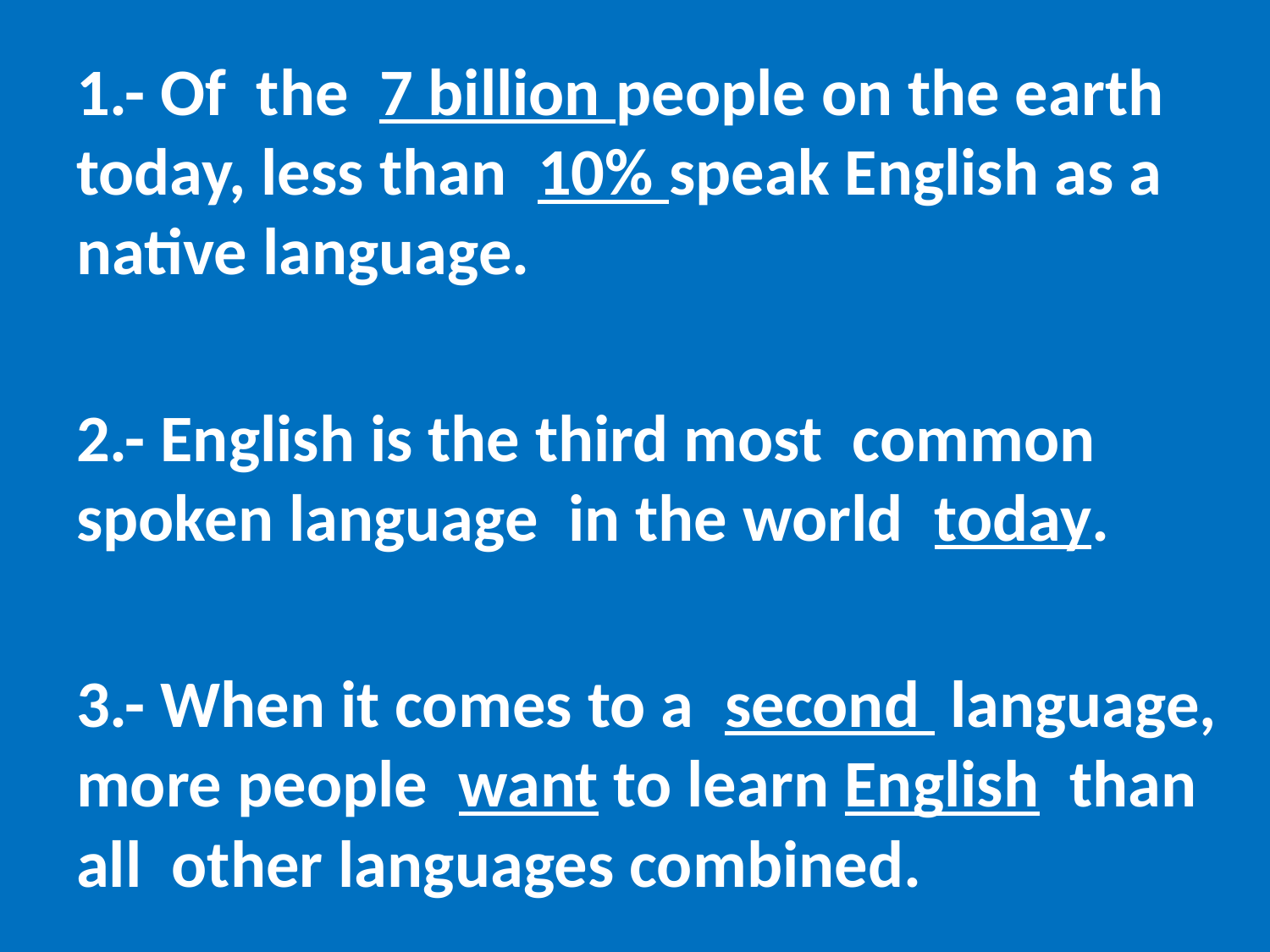

1.- Of  the  7 billion people on the earth today, less than  10% speak English as a native language.

2.- English is the third most  common spoken language  in the world  today.

3.- When it comes to a  second  language, more people  want to learn English  than all  other languages combined.